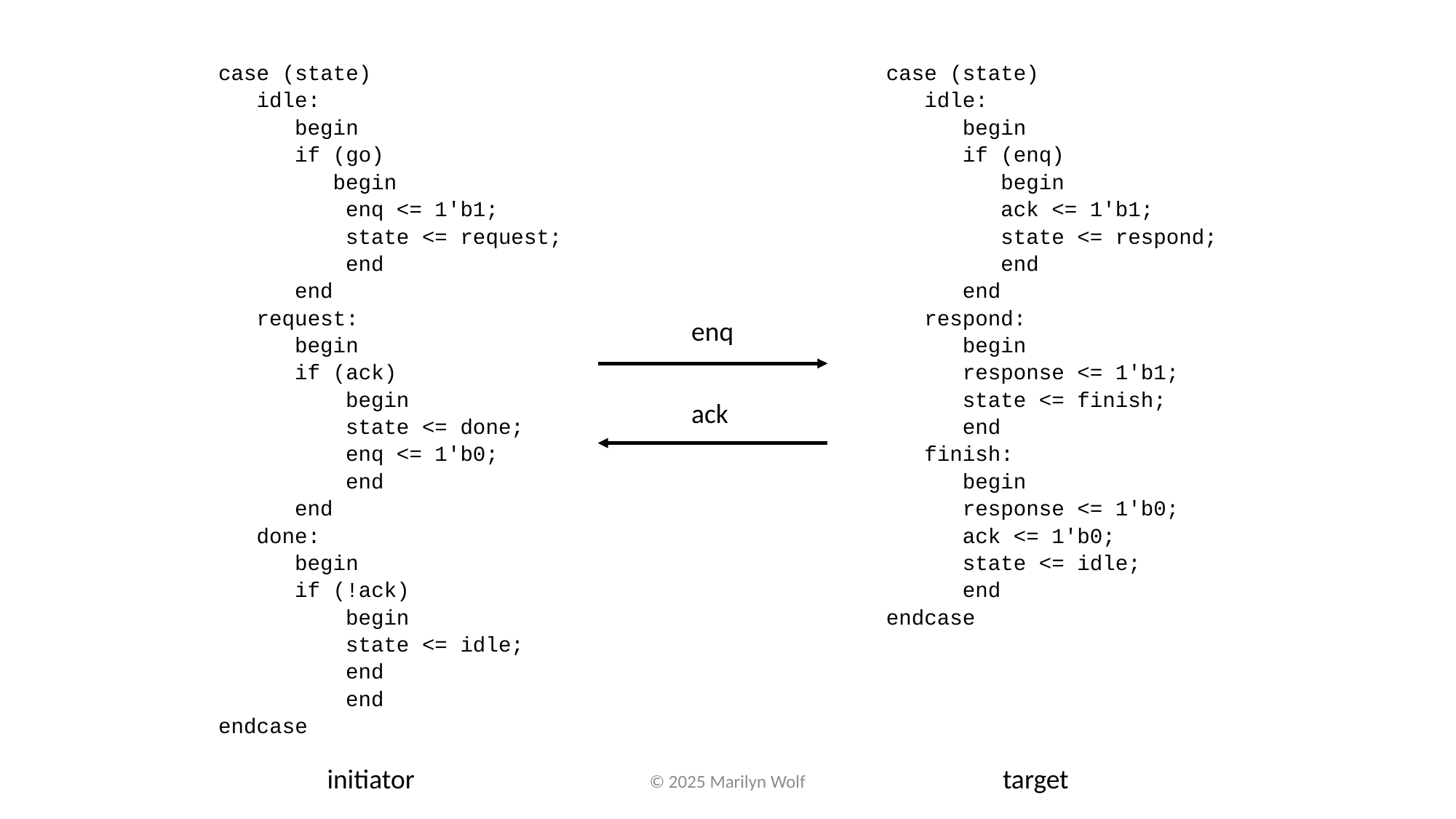

case (state)
   idle:
      begin
      if (go)
         begin
          enq <= 1'b1;
          state <= request;
          end
      end
   request:
      begin
      if (ack)
          begin
          state <= done;
          enq <= 1'b0;
          end
      end
   done:
      begin
      if (!ack)
          begin
          state <= idle;
          end
          end
endcase
case (state)
   idle:
      begin
      if (enq)
         begin
         ack <= 1'b1;
         state <= respond;
         end
      end
   respond:
      begin
      response <= 1'b1;
      state <= finish;
      end
   finish:
      begin
      response <= 1'b0;
      ack <= 1'b0;
      state <= idle;
      end
endcase
enq
ack
initiator
target
© 2025 Marilyn Wolf